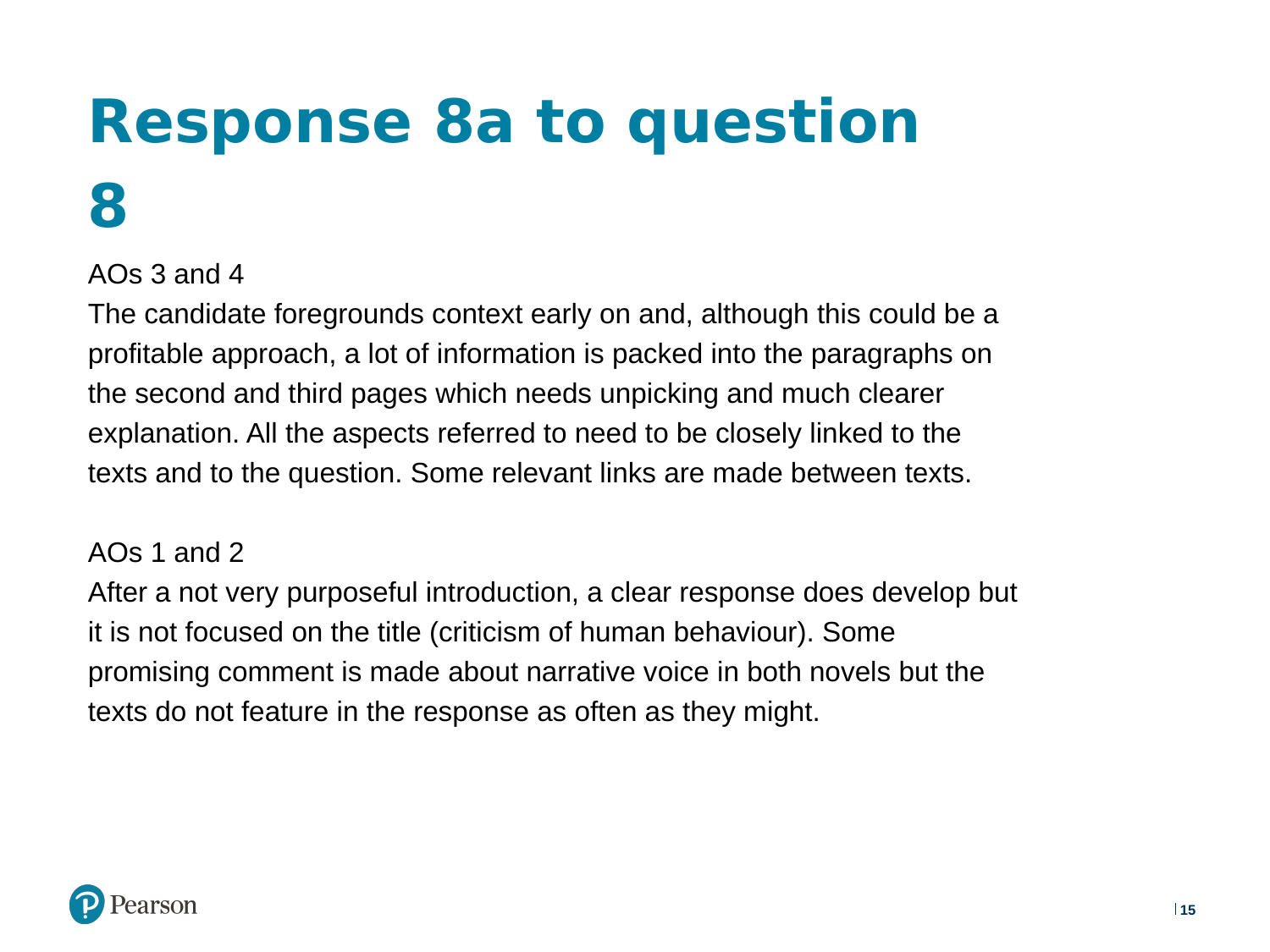

# Response 8a to question 8
AOs 3 and 4
The candidate foregrounds context early on and, although this could be a profitable approach, a lot of information is packed into the paragraphs on the second and third pages which needs unpicking and much clearer explanation. All the aspects referred to need to be closely linked to the texts and to the question. Some relevant links are made between texts.

AOs 1 and 2
After a not very purposeful introduction, a clear response does develop but it is not focused on the title (criticism of human behaviour). Some promising comment is made about narrative voice in both novels but the texts do not feature in the response as often as they might.
15